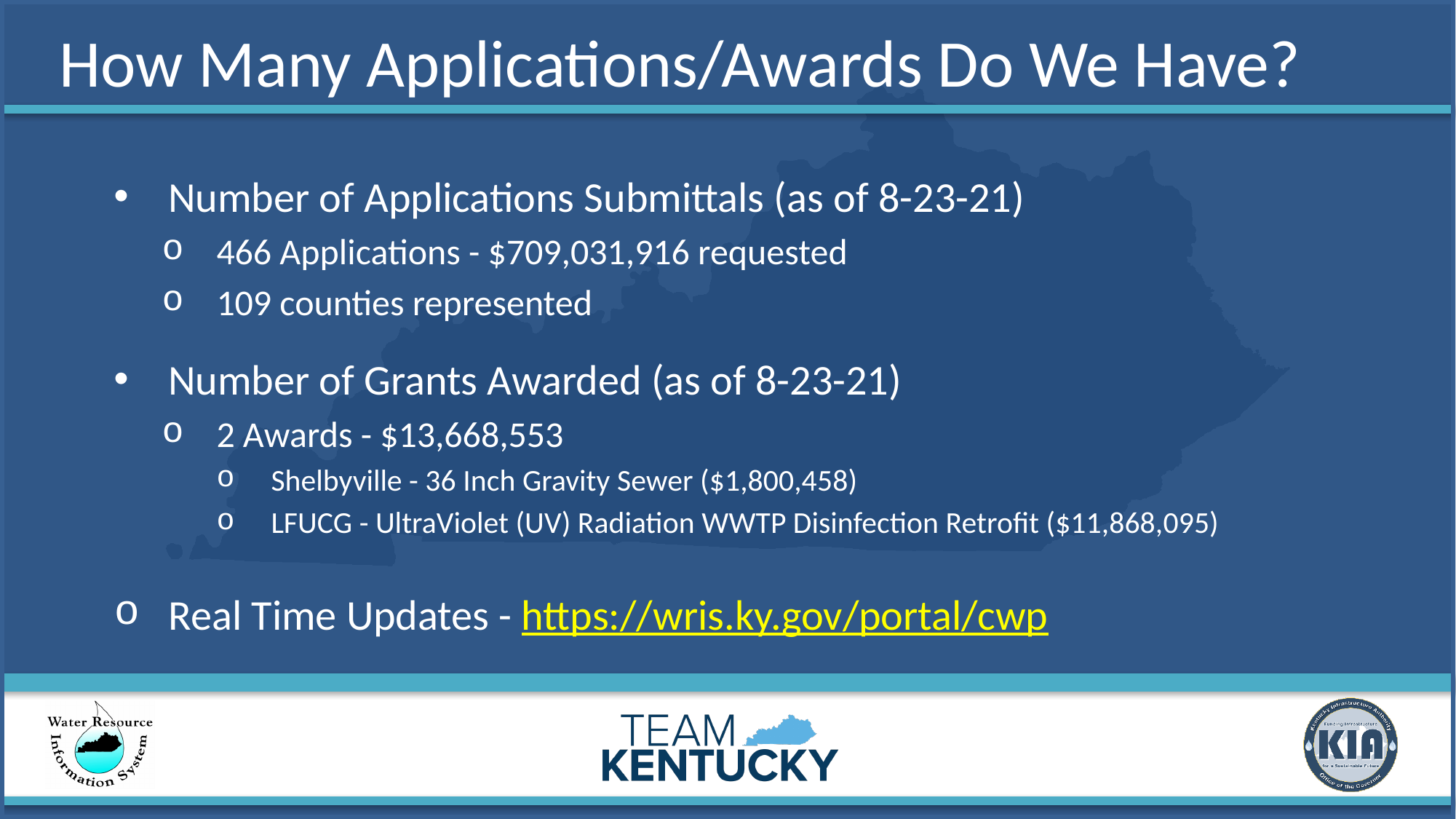

# How Many Applications/Awards Do We Have?
Number of Applications Submittals (as of 8-23-21)
466 Applications - $709,031,916 requested
109 counties represented

Number of Grants Awarded (as of 8-23-21)
2 Awards - $13,668,553
Shelbyville - 36 Inch Gravity Sewer ($1,800,458)
LFUCG - UltraViolet (UV) Radiation WWTP Disinfection Retrofit ($11,868,095)

Real Time Updates - https://wris.ky.gov/portal/cwp